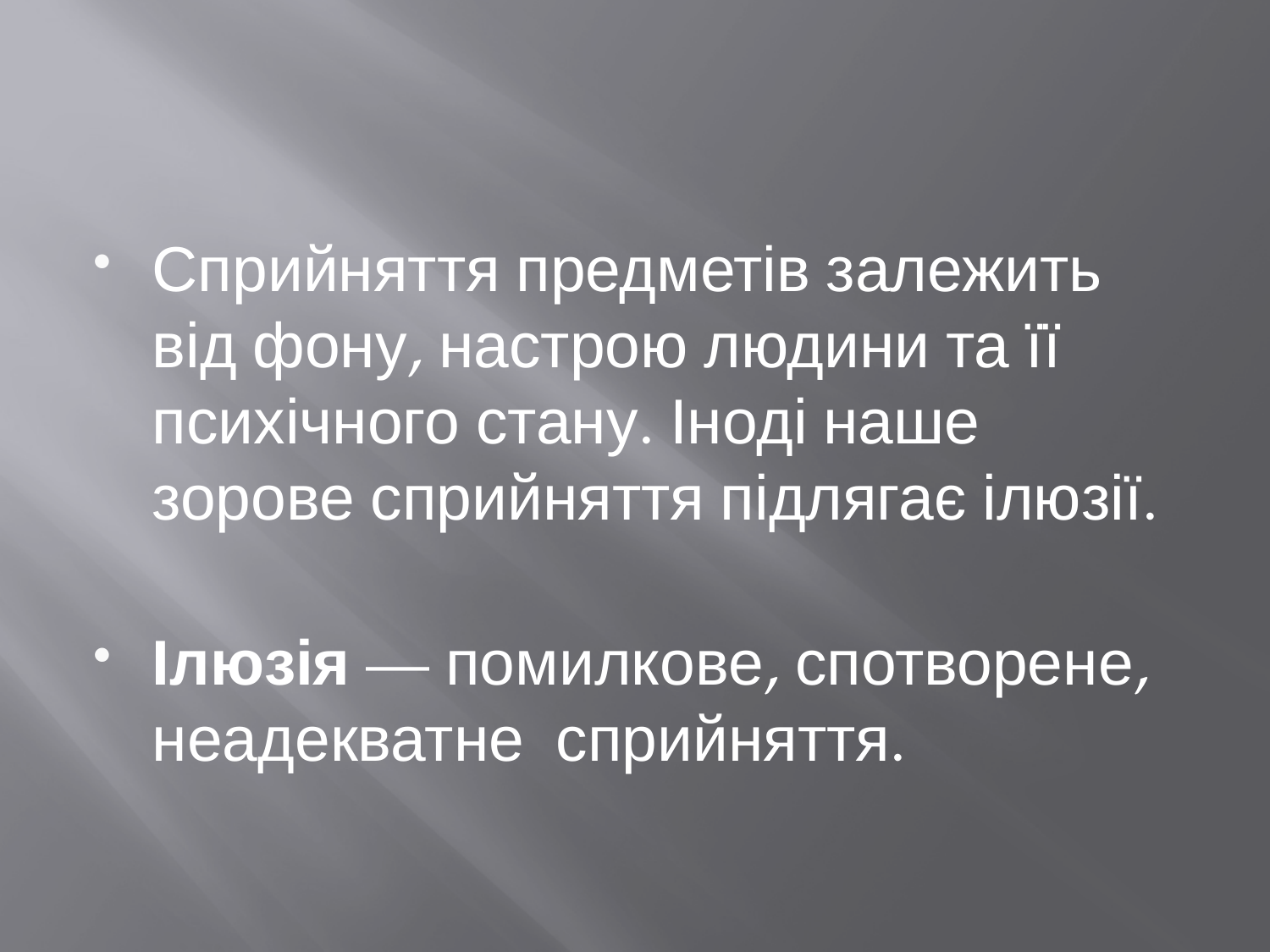

#
Сприйняття предметів залежить від фону, настрою людини та її психічного стану. Іноді наше зорове сприйняття підлягає ілюзії.
Ілюзія — помилкове, спотворене, неадекватне  сприйняття.